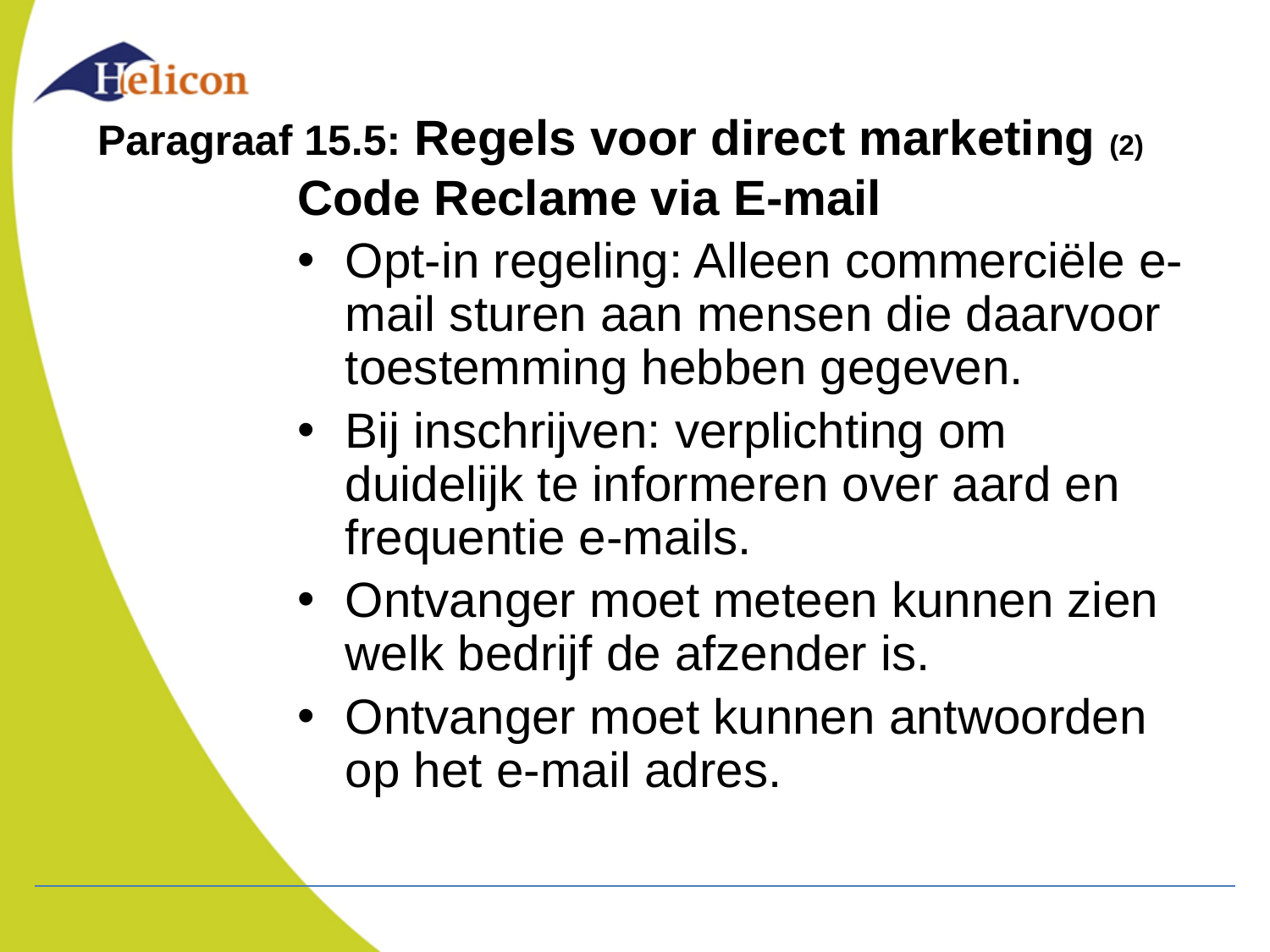

# Paragraaf 15.5: Regels voor direct marketing (2)
Code Reclame via E-mail
Opt-in regeling: Alleen commerciële e-mail sturen aan mensen die daarvoor toestemming hebben gegeven.
Bij inschrijven: verplichting om duidelijk te informeren over aard en frequentie e-mails.
Ontvanger moet meteen kunnen zien welk bedrijf de afzender is.
Ontvanger moet kunnen antwoorden op het e-mail adres.